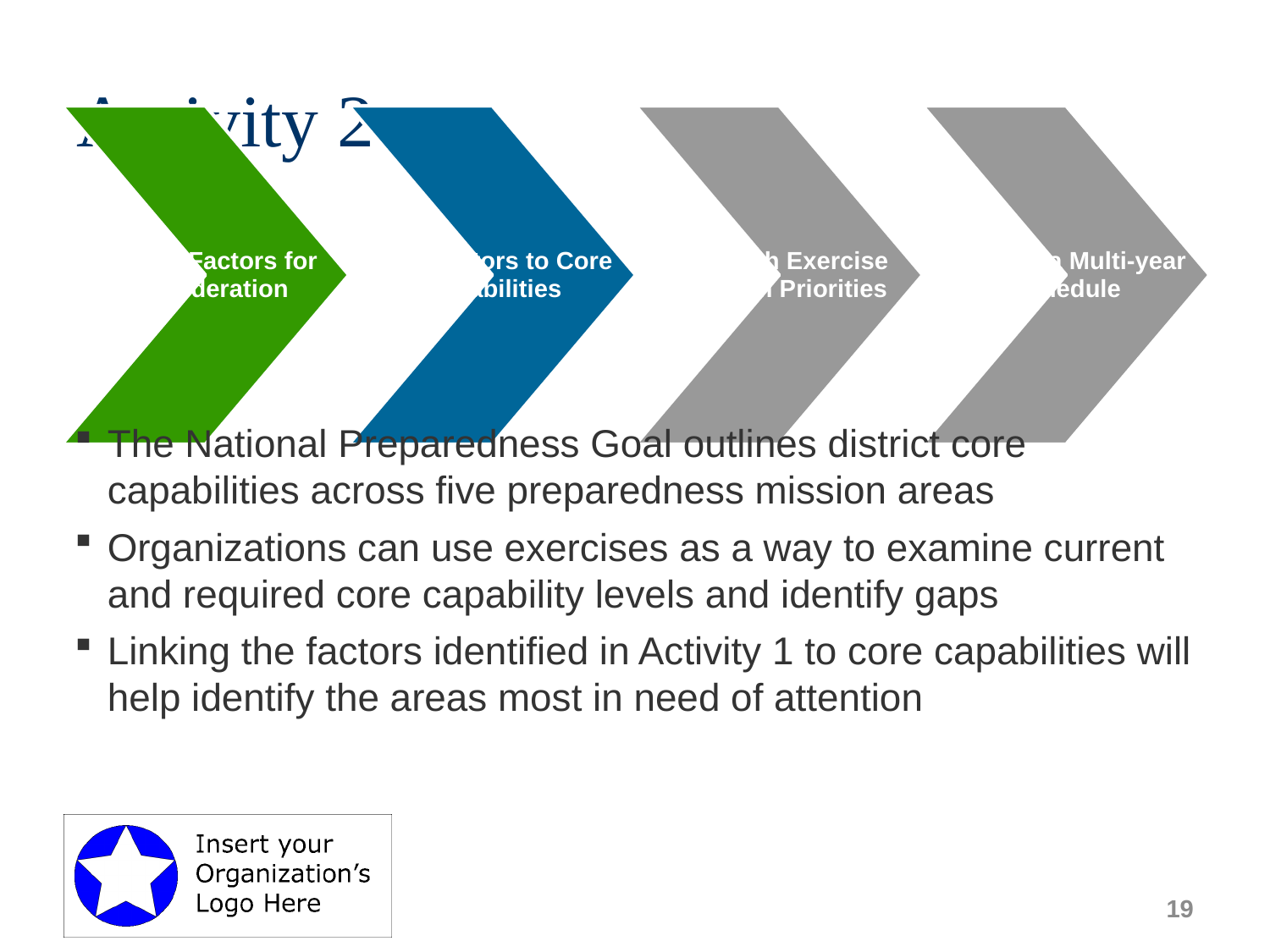

# Activity 2
Identify Factors for Consideration
Link Factors to Core Capabilities
Develop a Multi-year Schedule
Establish Exercise Program Priorities
The National Preparedness Goal outlines district core capabilities across five preparedness mission areas
Organizations can use exercises as a way to examine current and required core capability levels and identify gaps
Linking the factors identified in Activity 1 to core capabilities will help identify the areas most in need of attention
19